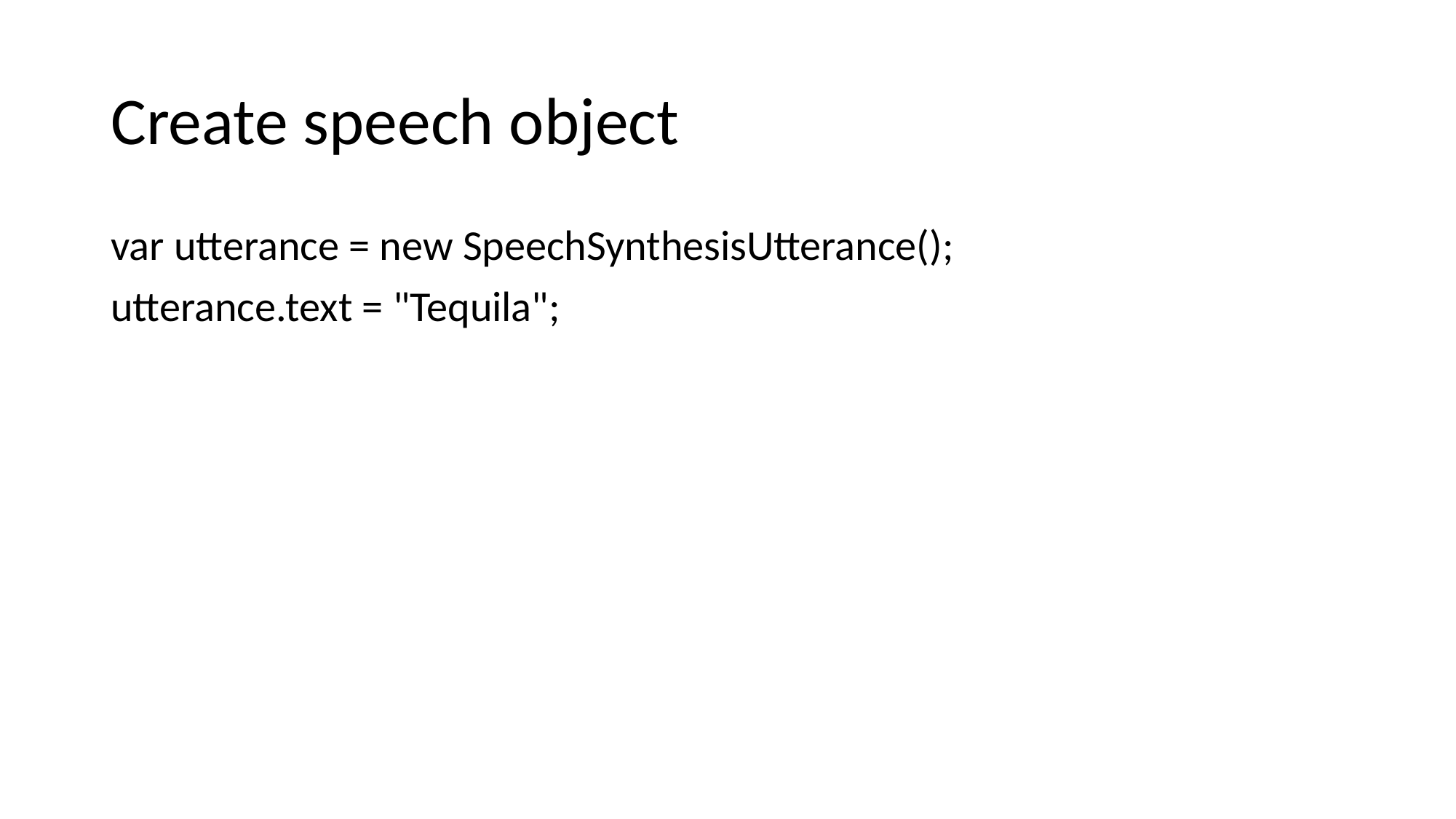

# Create speech object
var utterance = new SpeechSynthesisUtterance();
utterance.text = "Tequila";